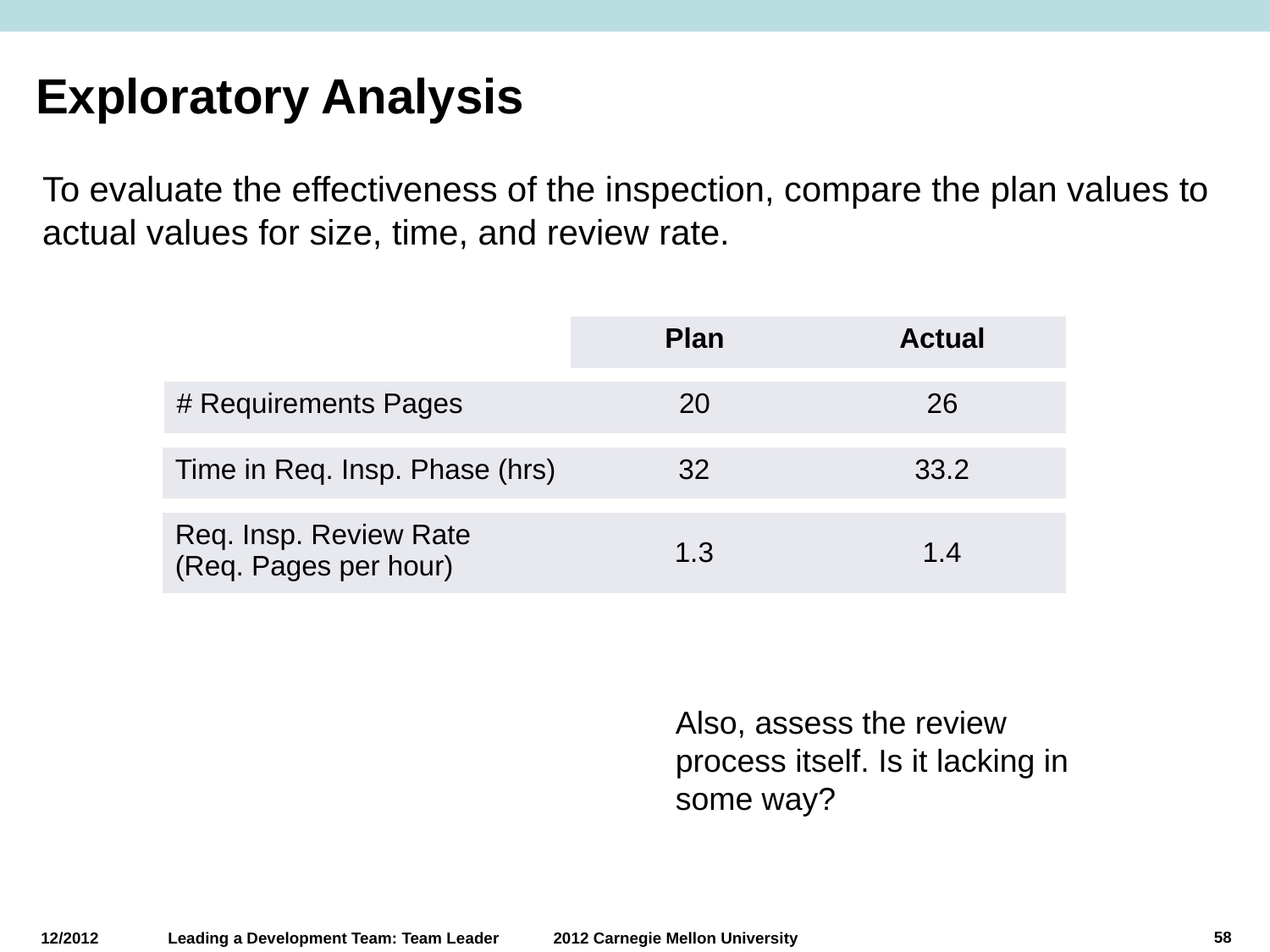

# Exploratory Analysis
To evaluate the effectiveness of the inspection, compare the plan values to actual values for size, time, and review rate.
|  | Plan | Actual |
| --- | --- | --- |
| # Requirements Pages | 20 | 26 |
| --- | --- | --- |
| Time in Req. Insp. Phase (hrs) | 32 | 33.2 |
| --- | --- | --- |
| Req. Insp. Review Rate (Req. Pages per hour) | 1.3 | 1.4 |
| --- | --- | --- |
Also, assess the review process itself. Is it lacking in some way?